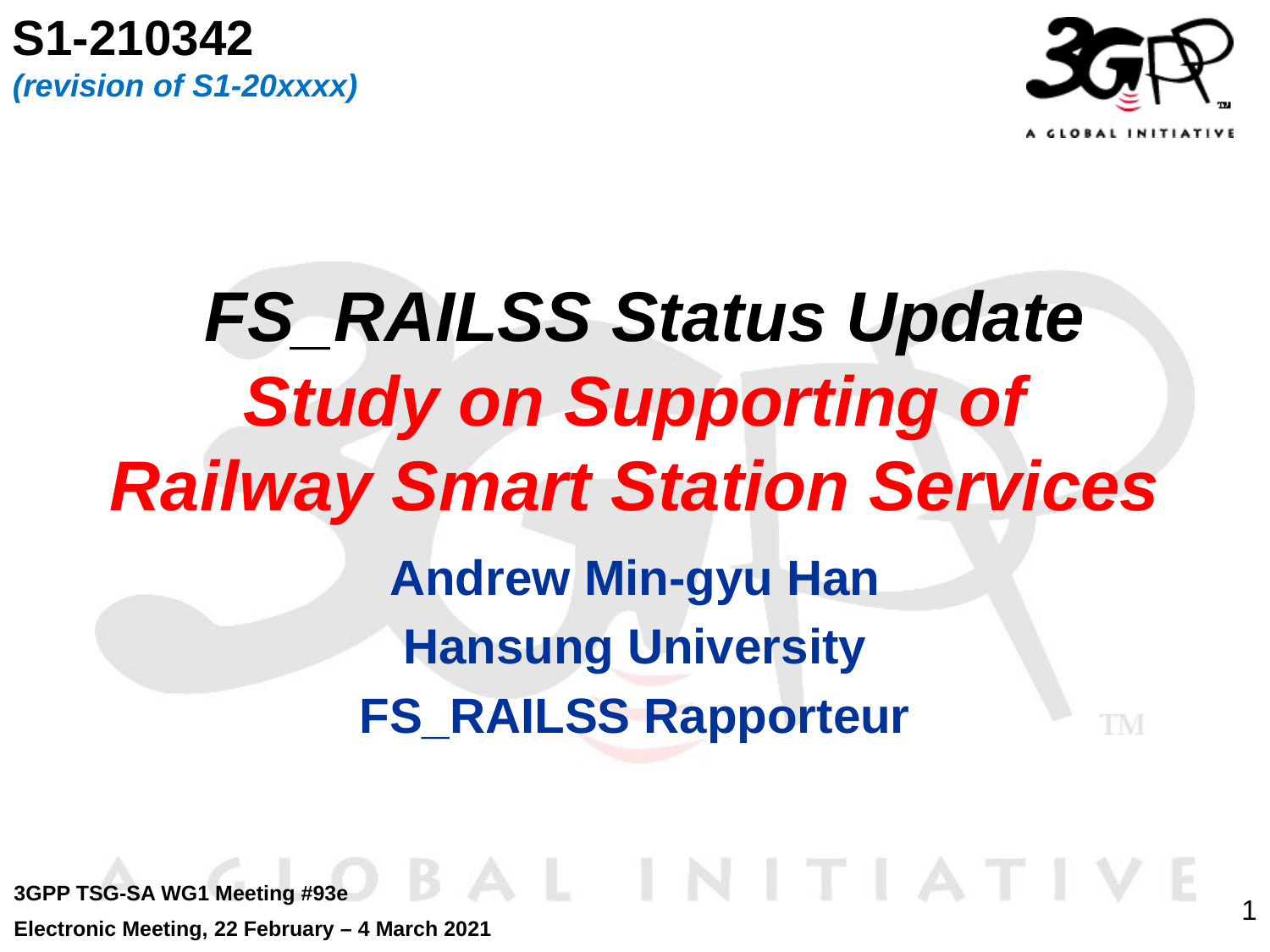

S1-210342
(revision of S1-20xxxx)
# FS_RAILSS Status Update Study on Supporting of Railway Smart Station Services
Andrew Min-gyu Han
Hansung University
FS_RAILSS Rapporteur
3GPP TSG-SA WG1 Meeting #93e
Electronic Meeting, 22 February – 4 March 2021
1